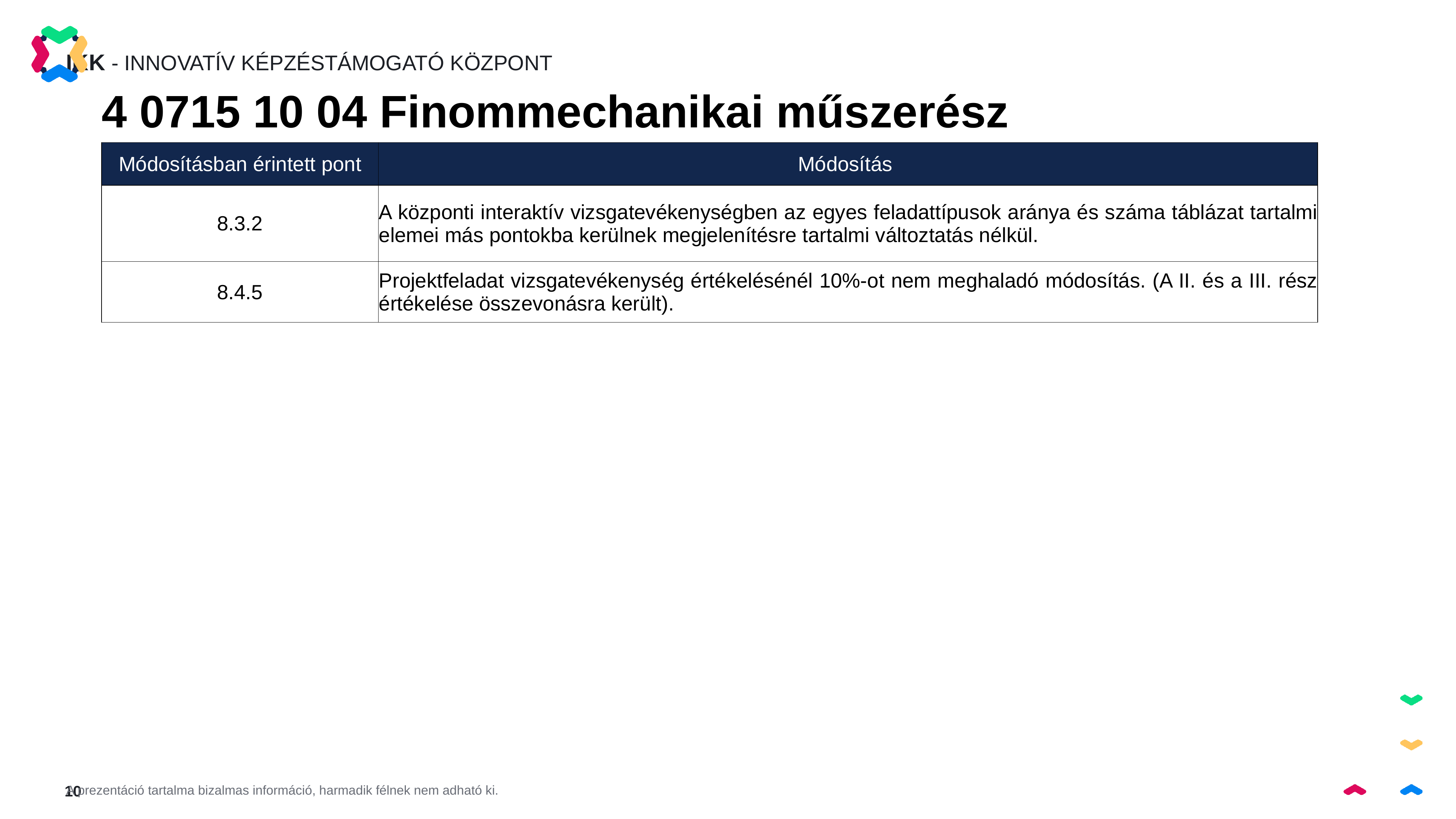

4 0715 10 04 Finommechanikai műszerész

| Módosításban érintett pont | Módosítás |
| --- | --- |
| 8.3.2 | A központi interaktív vizsgatevékenységben az egyes feladattípusok aránya és száma táblázat tartalmi elemei más pontokba kerülnek megjelenítésre tartalmi változtatás nélkül. |
| 8.4.5 | Projektfeladat vizsgatevékenység értékelésénél 10%-ot nem meghaladó módosítás. (A II. és a III. rész értékelése összevonásra került). |